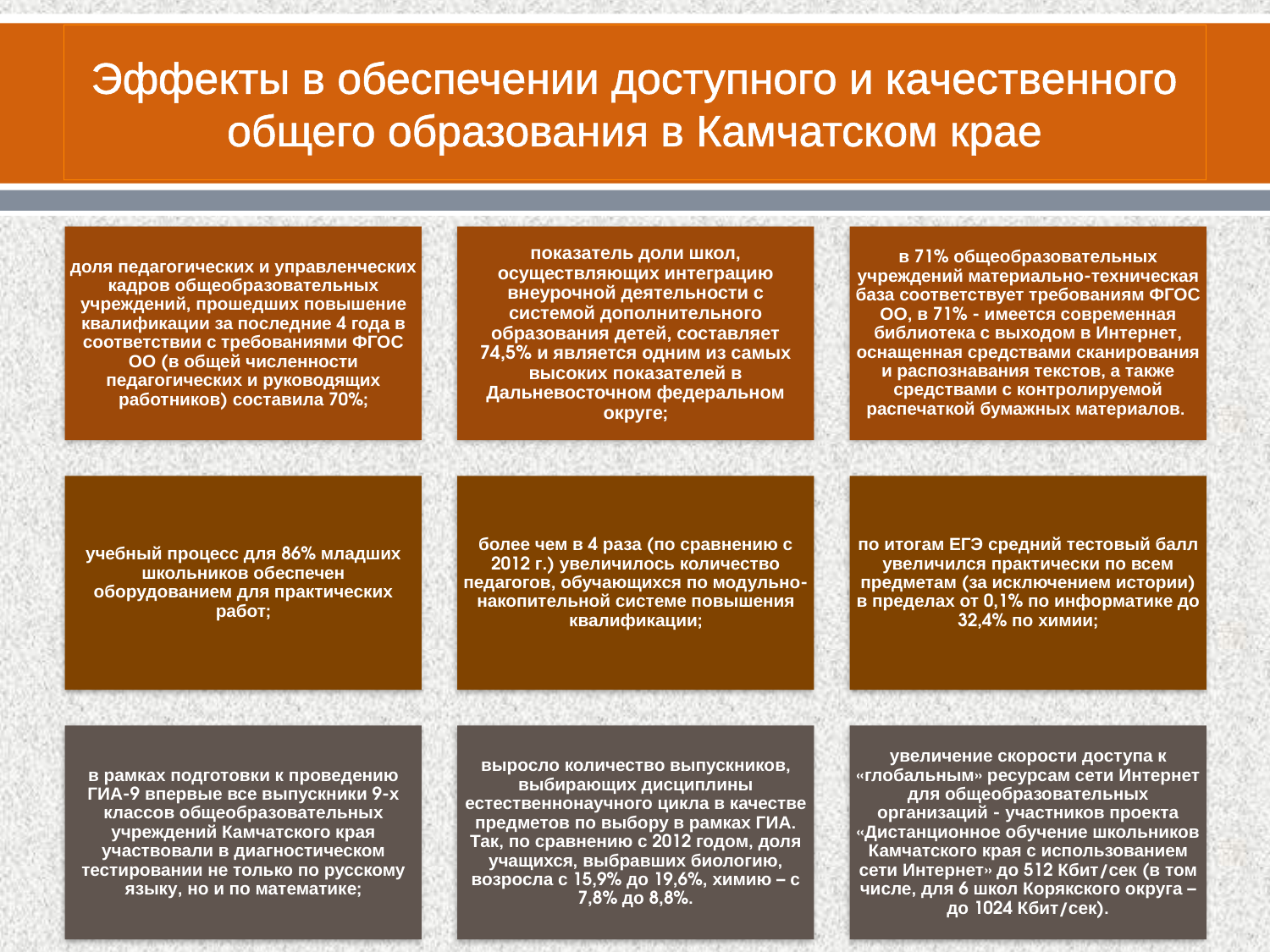

# Эффекты в обеспечении доступного и качественного общего образования в Камчатском крае
доля педагогических и управленческих кадров общеобразовательных учреждений, прошедших повышение квалификации за последние 4 года в соответствии с требованиями ФГОС ОО (в общей численности педагогических и руководящих работников) составила 70%;
показатель доли школ, осуществляющих интеграцию внеурочной деятельности с системой дополнительного образования детей, составляет 74,5% и является одним из самых высоких показателей в Дальневосточном федеральном округе;
в 71% общеобразовательных учреждений материально-техническая база соответствует требованиям ФГОС ОО, в 71% - имеется современная библиотека с выходом в Интернет, оснащенная средствами сканирования и распознавания текстов, а также средствами с контролируемой распечаткой бумажных материалов.
учебный процесс для 86% младших школьников обеспечен оборудованием для практических работ;
более чем в 4 раза (по сравнению с 2012 г.) увеличилось количество педагогов, обучающихся по модульно-накопительной системе повышения квалификации;
по итогам ЕГЭ средний тестовый балл увеличился практически по всем предметам (за исключением истории) в пределах от 0,1% по информатике до 32,4% по химии;
в рамках подготовки к проведению ГИА-9 впервые все выпускники 9-х классов общеобразовательных учреждений Камчатского края участвовали в диагностическом тестировании не только по русскому языку, но и по математике;
выросло количество выпускников, выбирающих дисциплины естественнонаучного цикла в качестве предметов по выбору в рамках ГИА. Так, по сравнению с 2012 годом, доля учащихся, выбравших биологию, возросла с 15,9% до 19,6%, химию – с 7,8% до 8,8%.
увеличение скорости доступа к «глобальным» ресурсам сети Интернет для общеобразовательных организаций - участников проекта «Дистанционное обучение школьников Камчатского края с использованием сети Интернет» до 512 Кбит/сек (в том числе, для 6 школ Корякского округа – до 1024 Кбит/сек).
16